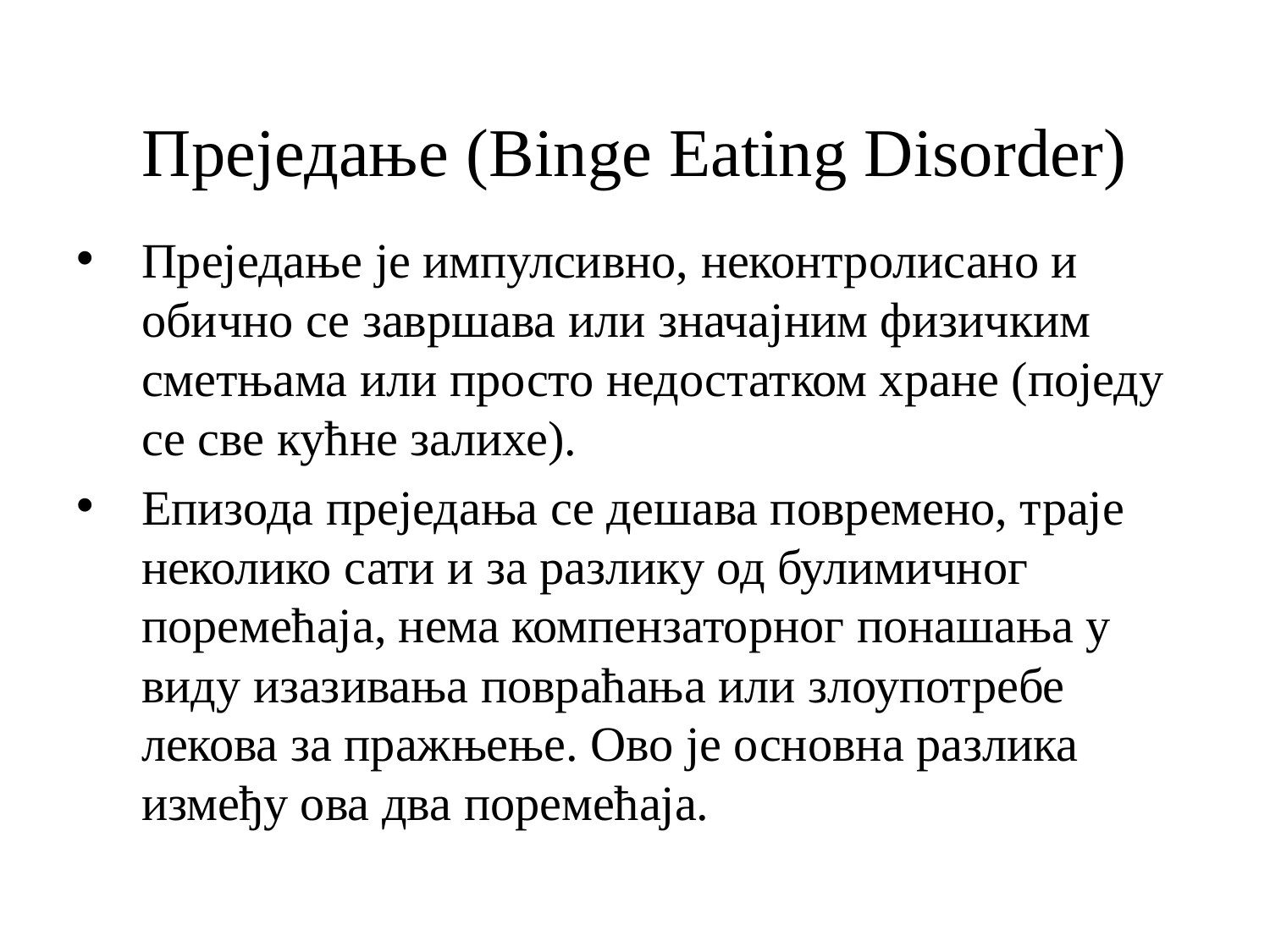

Преједање (Binge Eating Disorder)
Преједање је импулсивно, неконтролисано и обично се завршава или значајним физичким сметњама или просто недостатком хране (поједу се све кућне залихе).
Епизода преједања се дешава повремено, траје неколико сати и за разлику од булимичног поремећаја, нема компензаторног понашања у виду изазивања повраћања или злоупотребе лекова за пражњење. Ово је основна разлика између ова два поремећаја.